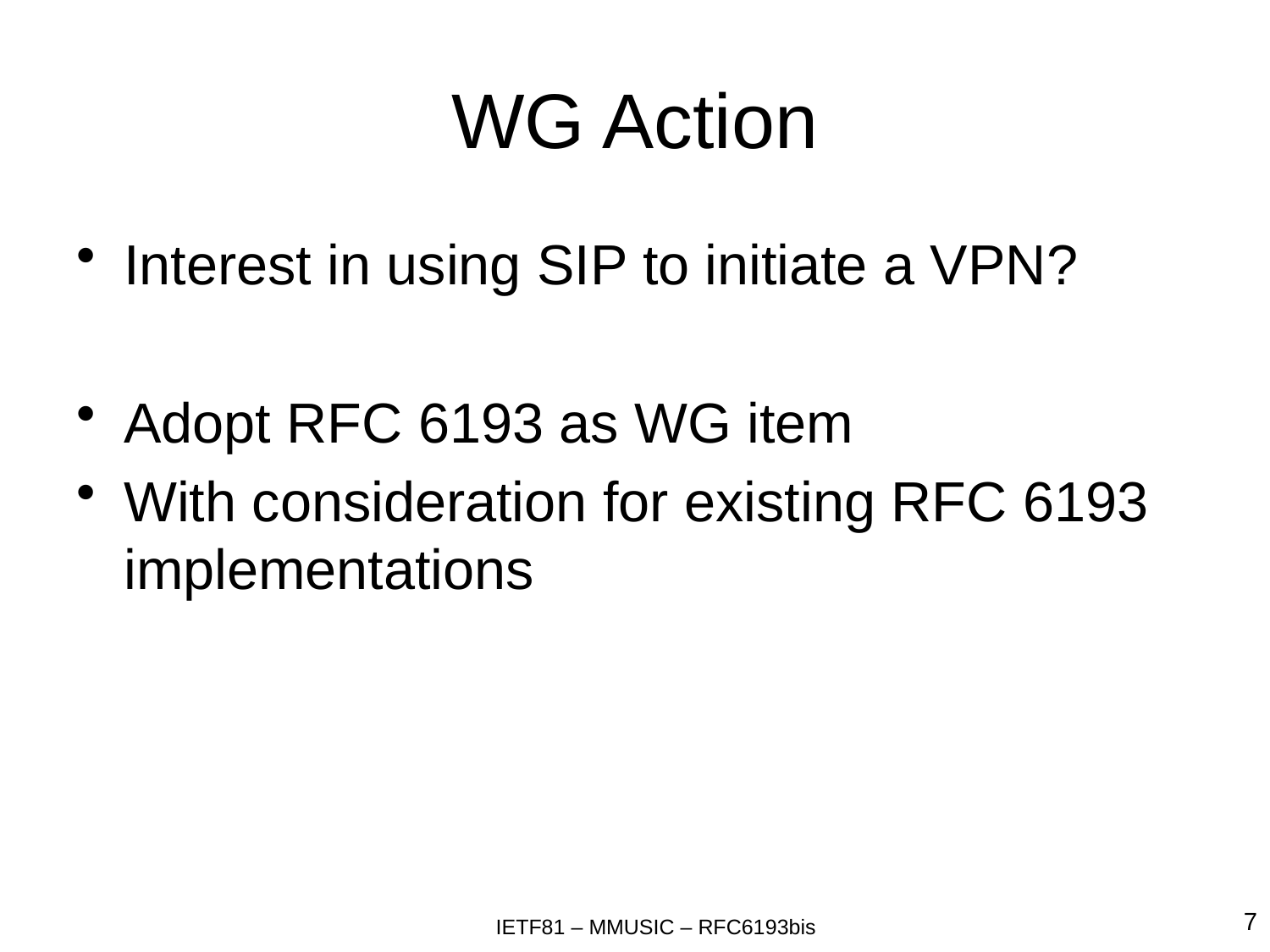

# WG Action
Interest in using SIP to initiate a VPN?

Adopt RFC 6193 as WG item
With consideration for existing RFC 6193 implementations
7
IETF81 – MMUSIC – RFC6193bis